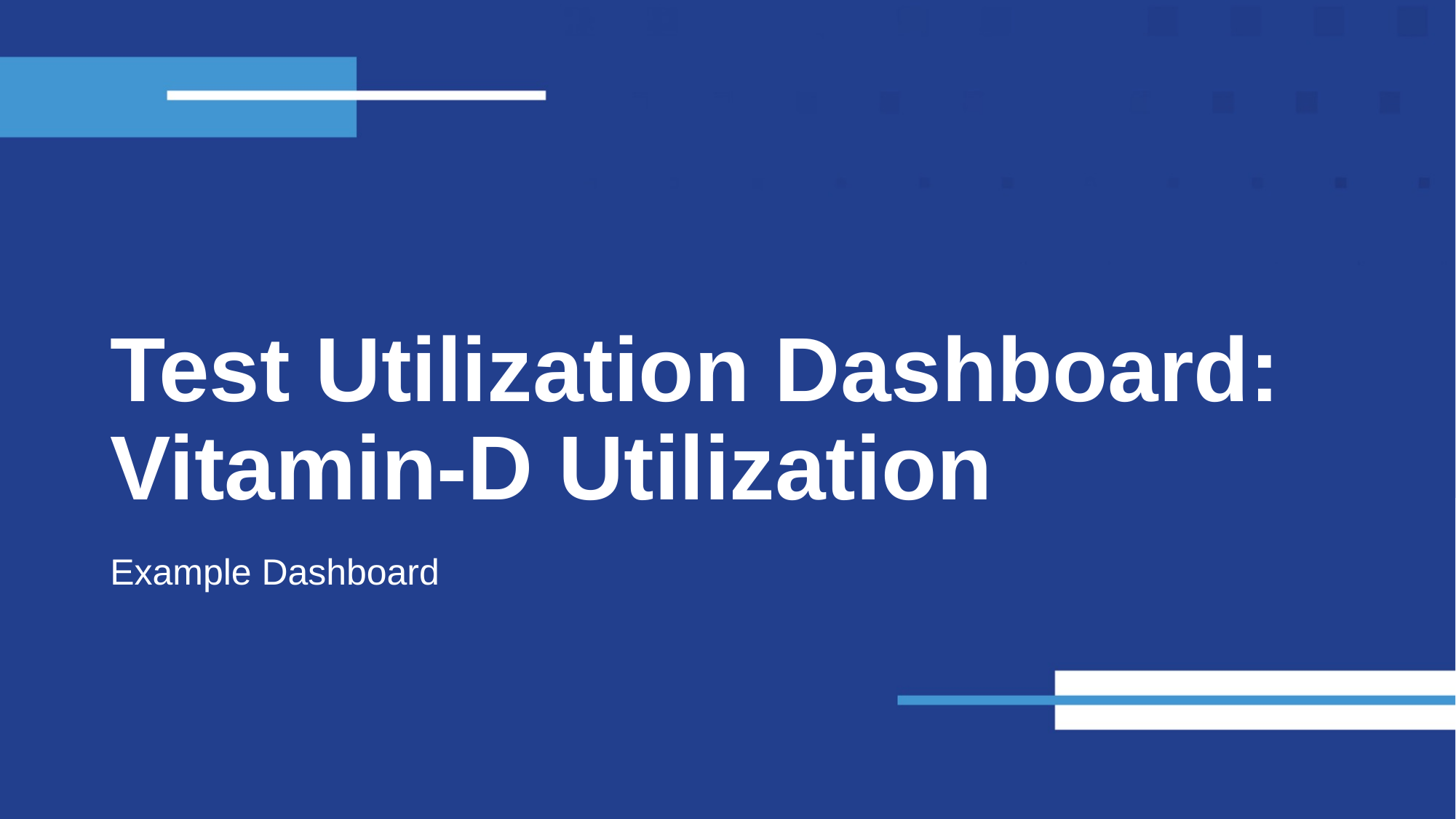

# Test Utilization Dashboard: Vitamin-D Utilization
Example Dashboard